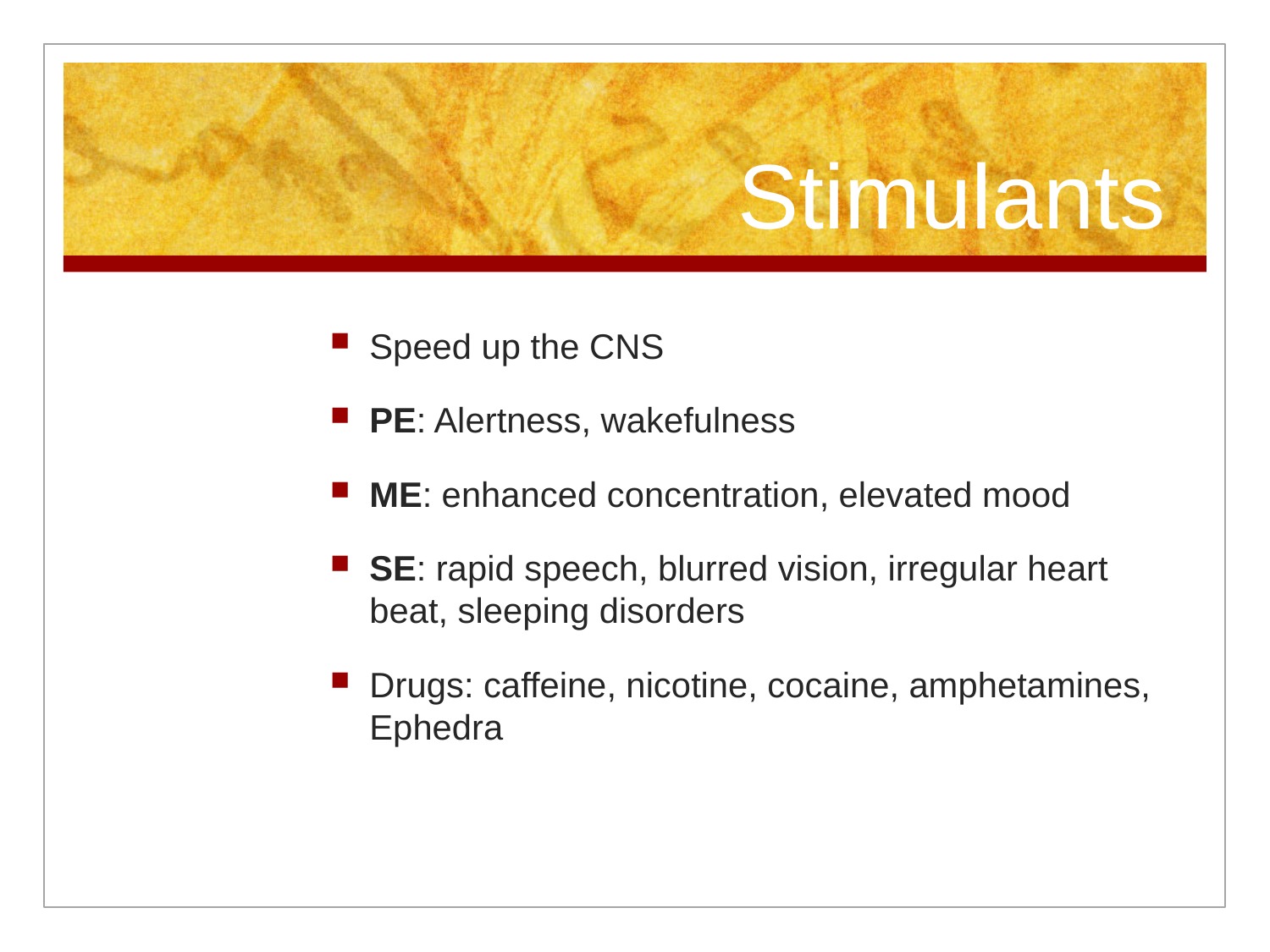

# Stimulants
Speed up the CNS
PE: Alertness, wakefulness
ME: enhanced concentration, elevated mood
SE: rapid speech, blurred vision, irregular heart beat, sleeping disorders
Drugs: caffeine, nicotine, cocaine, amphetamines, Ephedra